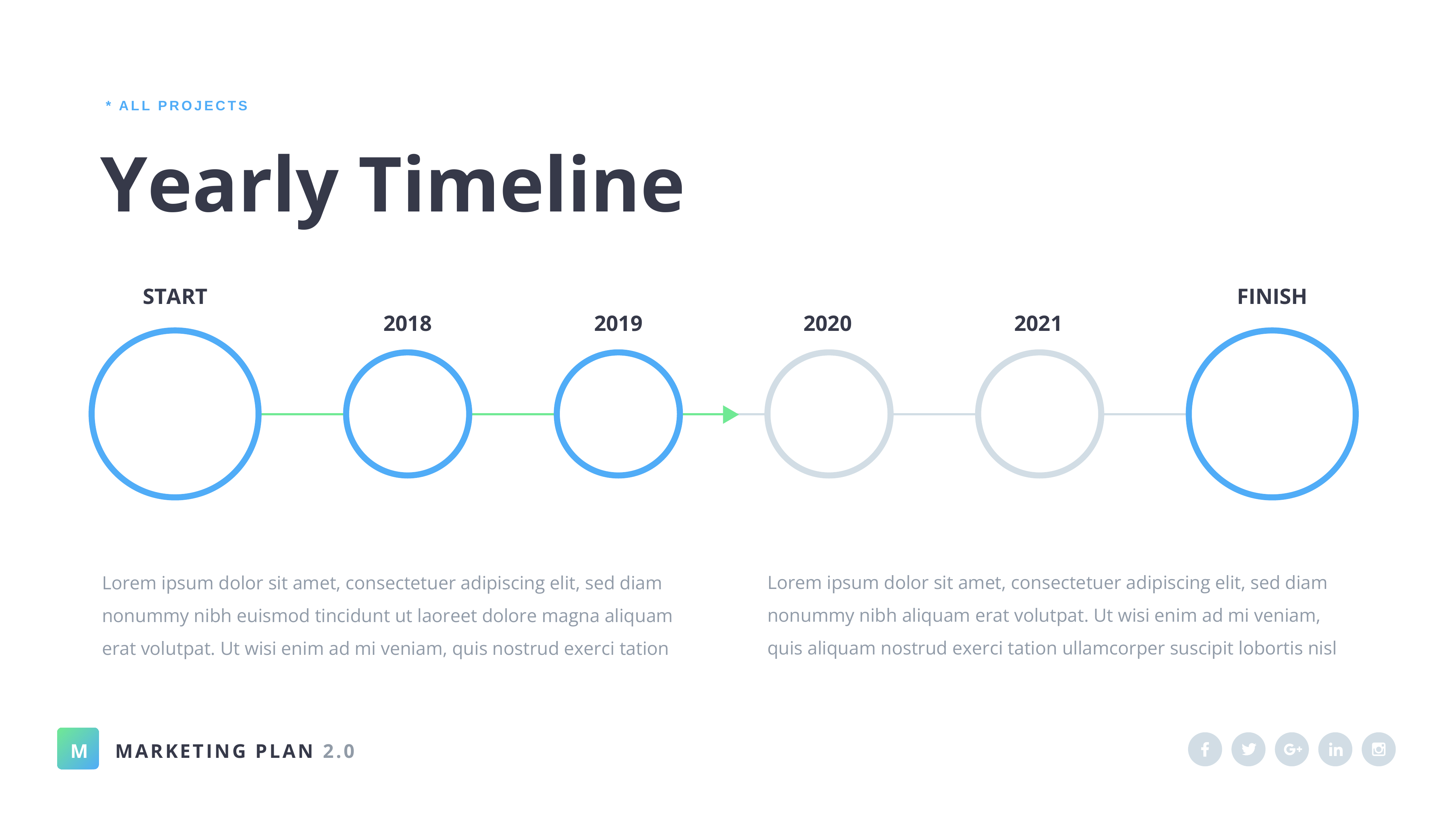

* ALL PROJECTS
Yearly Timeline
START
FINISH
2018
2019
2020
2021

Lorem ipsum dolor sit amet, consectetuer adipiscing elit, sed diam nonummy nibh aliquam erat volutpat. Ut wisi enim ad mi veniam, quis aliquam nostrud exerci tation ullamcorper suscipit lobortis nisl
Lorem ipsum dolor sit amet, consectetuer adipiscing elit, sed diam nonummy nibh euismod tincidunt ut laoreet dolore magna aliquam erat volutpat. Ut wisi enim ad mi veniam, quis nostrud exerci tation